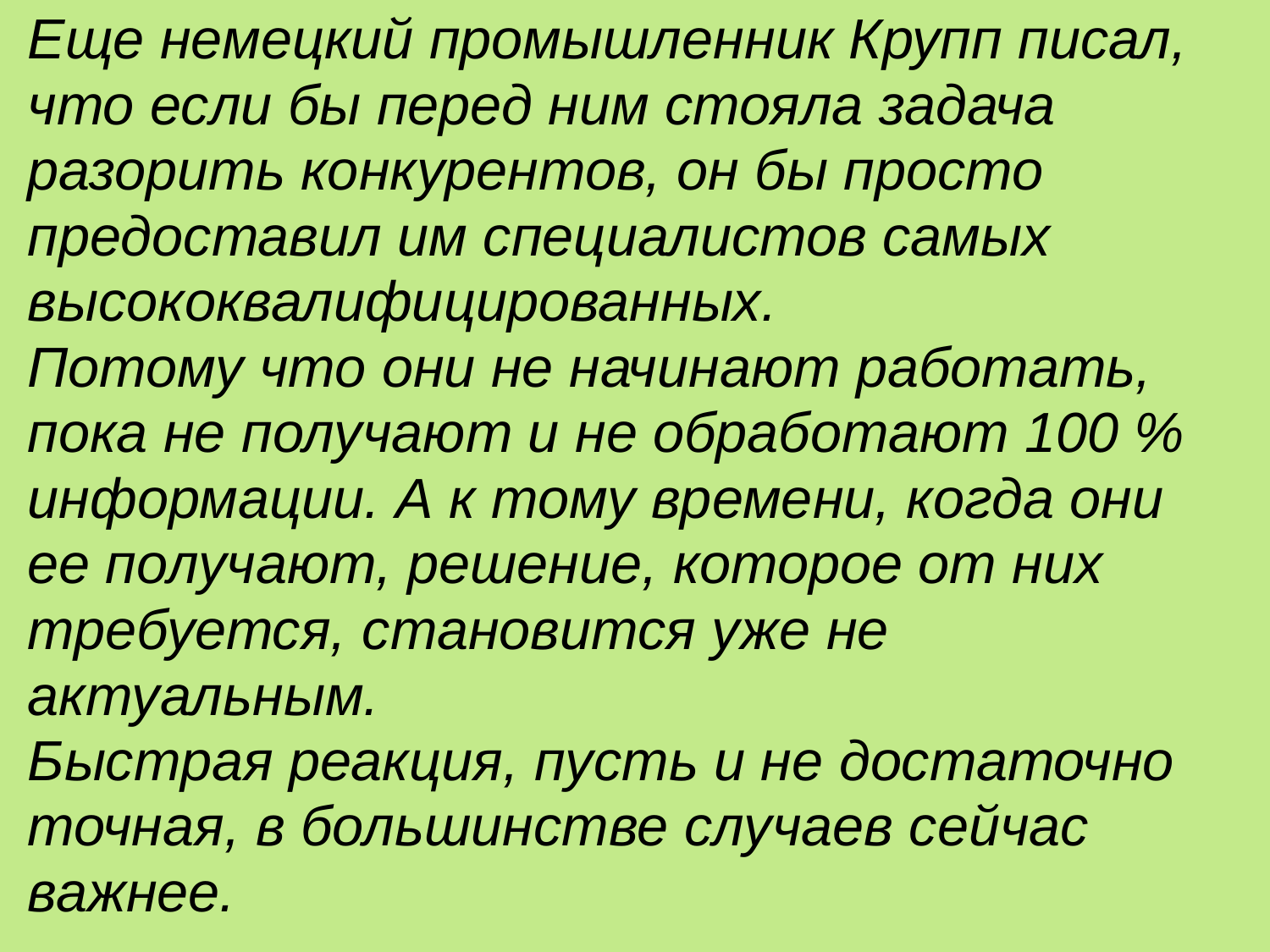

Еще немецкий промышленник Крупп писал, что если бы перед ним стояла задача разорить конкурентов, он бы просто предоставил им специалистов самых высококвалифицированных.
Потому что они не начинают работать, пока не получают и не обработают 100 % информации. А к тому времени, когда они ее получают, решение, которое от них требуется, становится уже не актуальным.
Быстрая реакция, пусть и не достаточно точная, в большинстве случаев сейчас важнее.